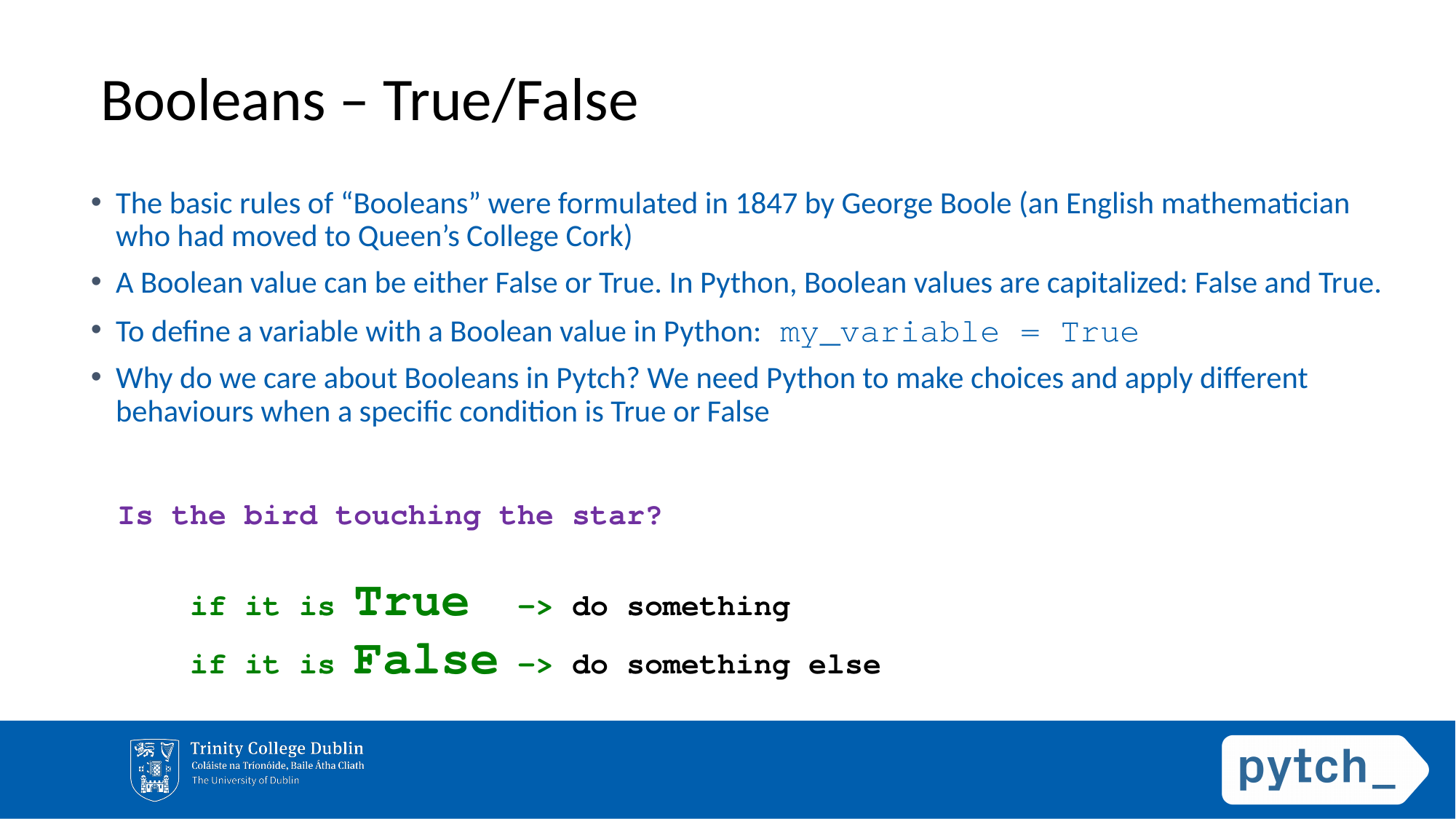

# Booleans – True/False
The basic rules of “Booleans” were formulated in 1847 by George Boole (an English mathematician who had moved to Queen’s College Cork)
A Boolean value can be either False or True. In Python, Boolean values are capitalized: False and True.
To define a variable with a Boolean value in Python: my_variable = True
Why do we care about Booleans in Pytch? We need Python to make choices and apply different behaviours when a specific condition is True or False
Is the bird touching the star?

    if it is True  –> do something
    if it is False –> do something else